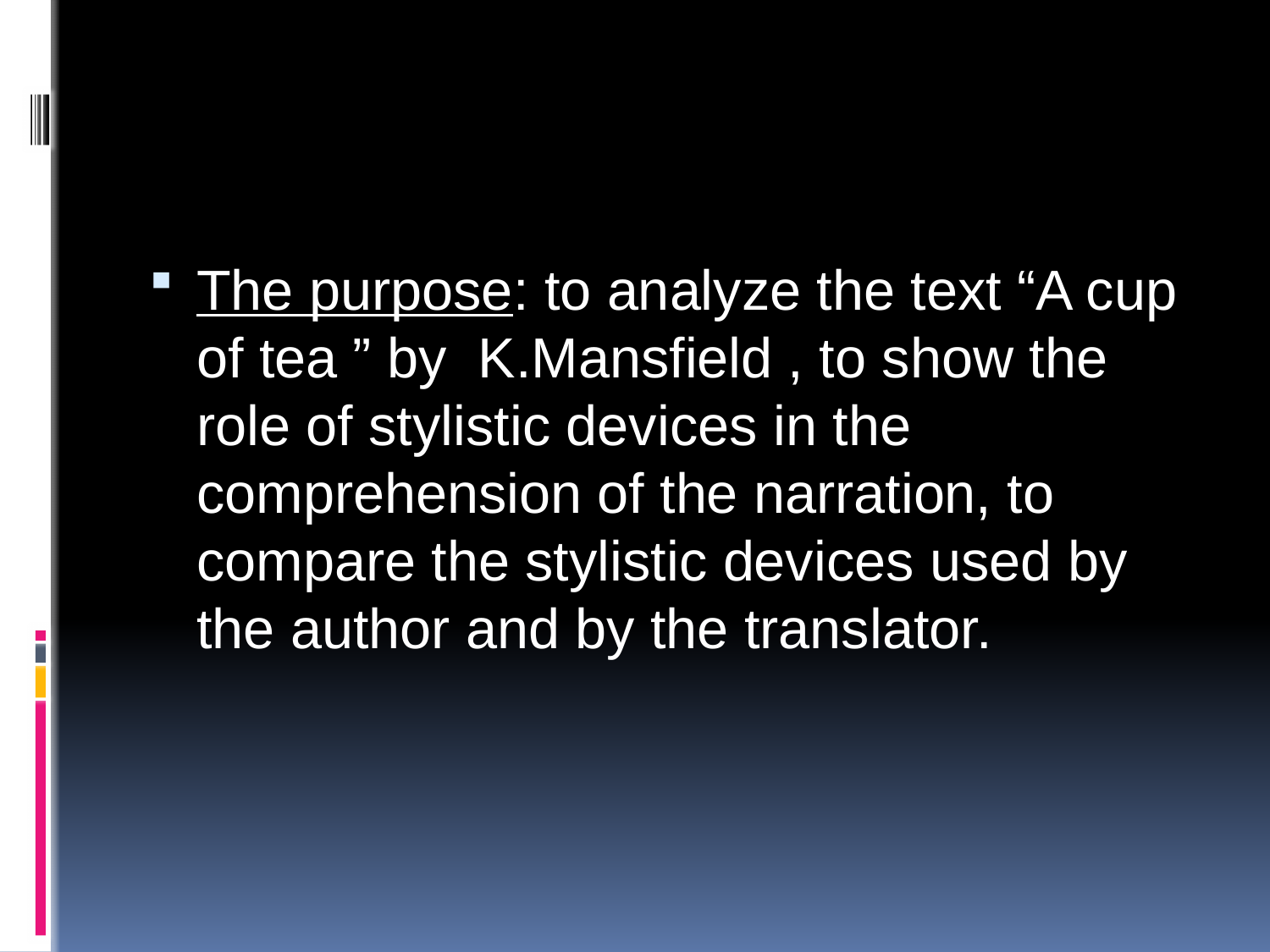

#
The purpose: to analyze the text “A cup of tea ” by  K.Mansfield , to show the role of stylistic devices in the comprehension of the narration, to compare the stylistic devices used by the author and by the translator.